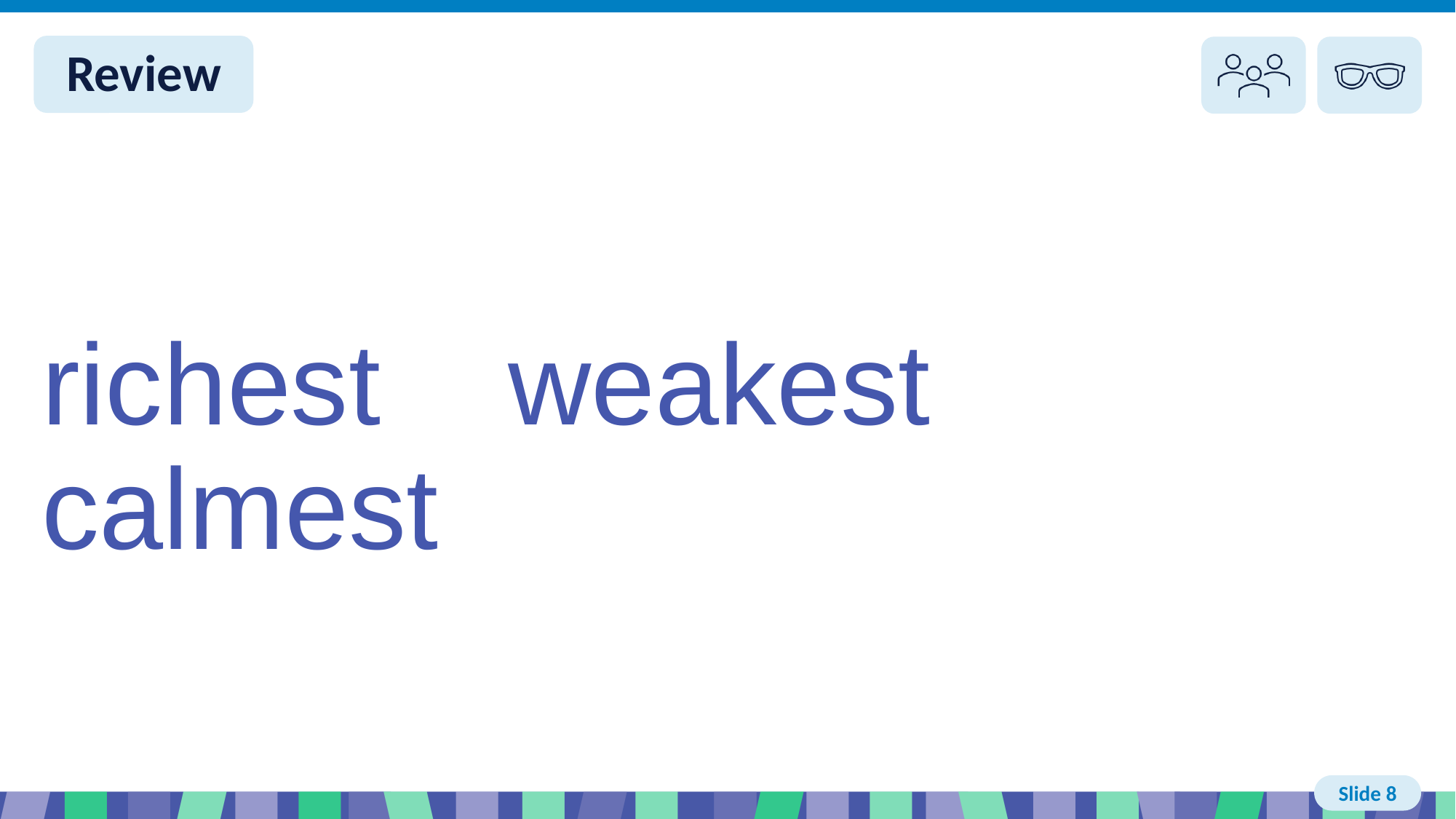

Slide 8 Review You do
richest    weakest    calmest